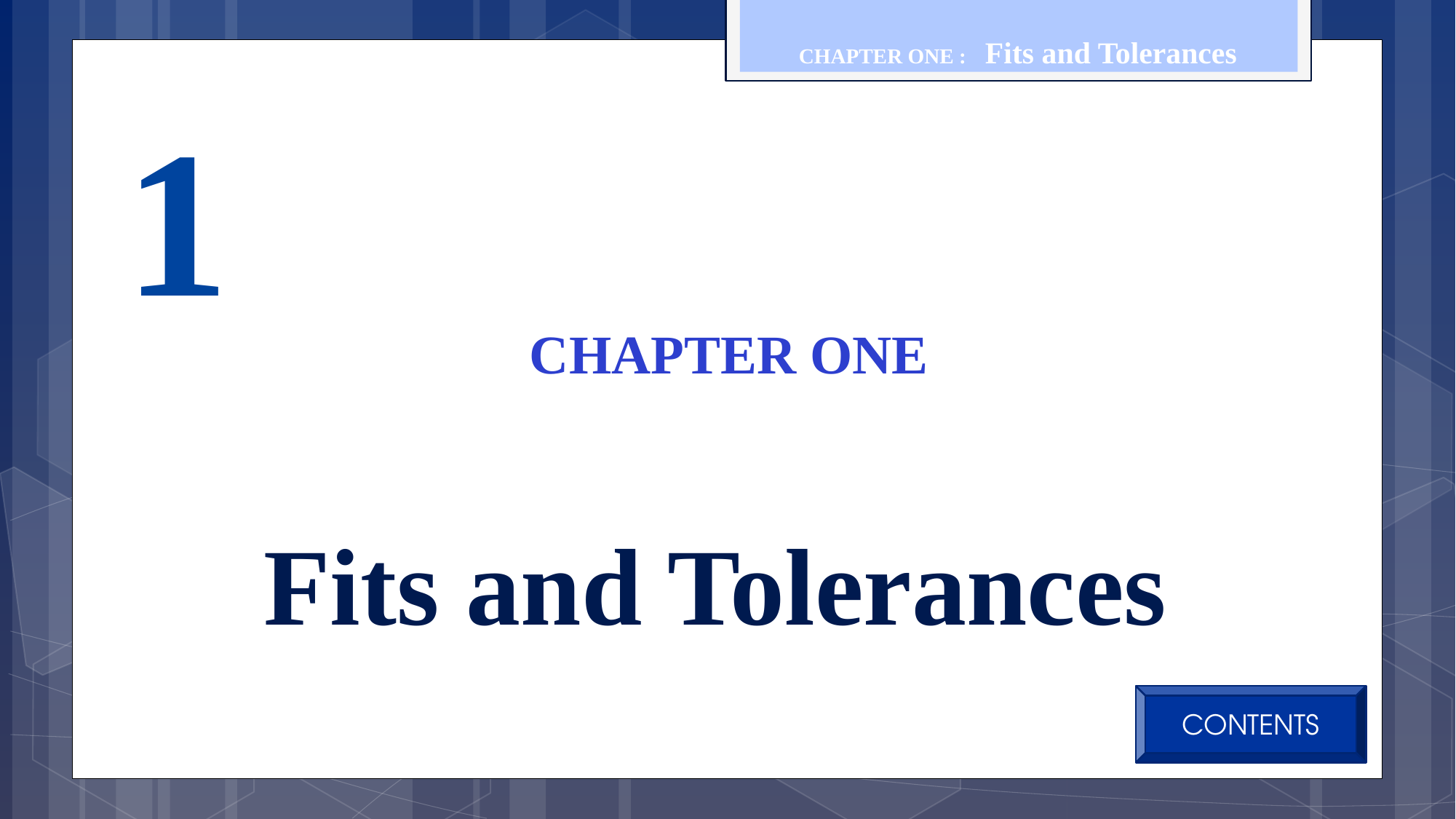

CHAPTER ONE :  Fits and Tolerances
1
CHAPTER ONE
 Fits and Tolerances
CONTENTS